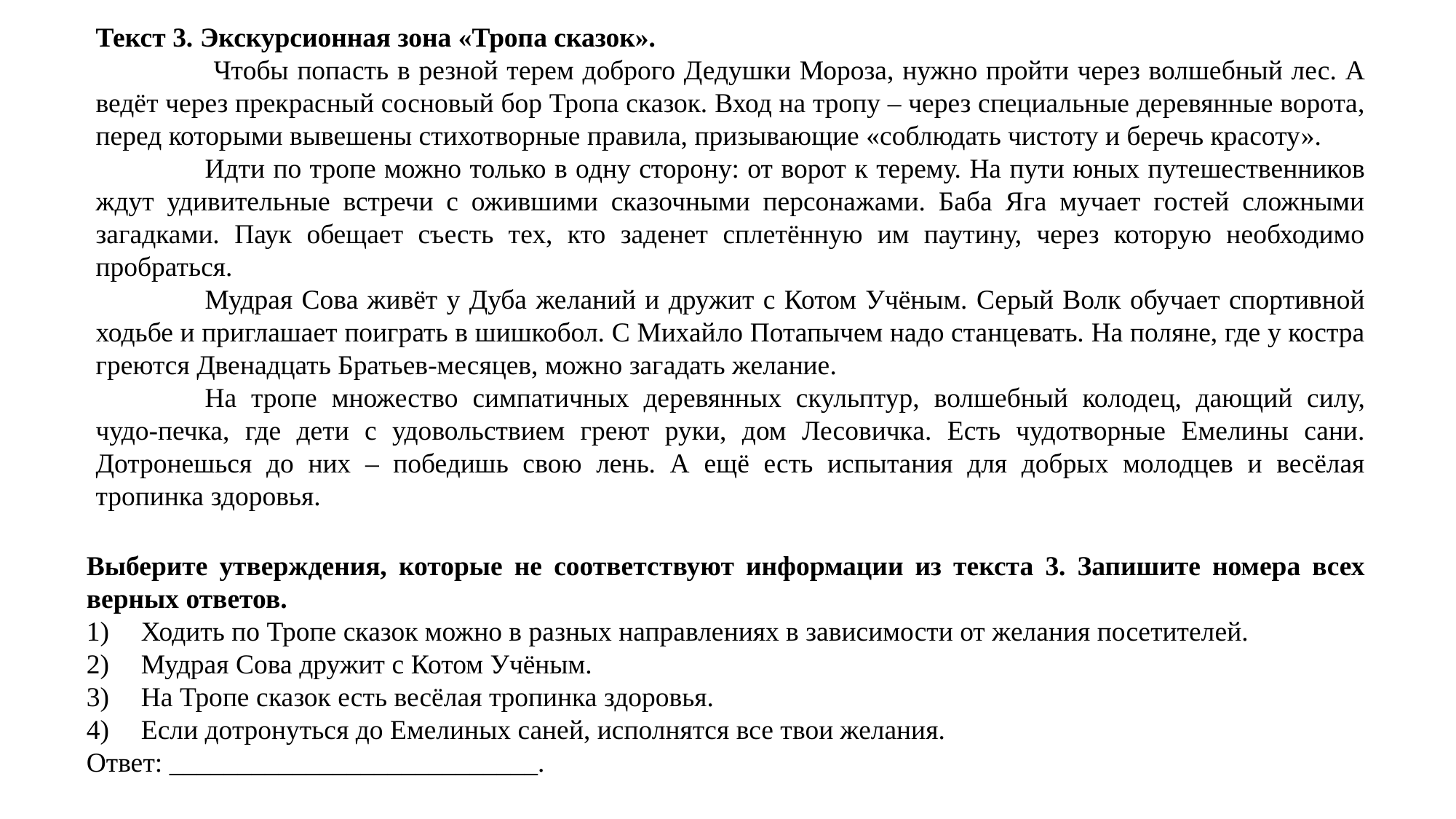

Текст 3. Экскурсионная зона «Тропа сказок».
	 Чтобы попасть в резной терем доброго Дедушки Мороза, нужно пройти через волшебный лес. А ведёт через прекрасный сосновый бор Тропа сказок. Вход на тропу – через специальные деревянные ворота, перед которыми вывешены стихотворные правила, призывающие «соблюдать чистоту и беречь красоту».
	Идти по тропе можно только в одну сторону: от ворот к терему. На пути юных путешественников ждут удивительные встречи с ожившими сказочными персонажами. Баба Яга мучает гостей сложными загадками. Паук обещает съесть тех, кто заденет сплетённую им паутину, через которую необходимо пробраться.
	Мудрая Сова живёт у Дуба желаний и дружит с Котом Учёным. Серый Волк обучает спортивной ходьбе и приглашает поиграть в шишкобол. С Михайло Потапычем надо станцевать. На поляне, где у костра греются Двенадцать Братьев-месяцев, можно загадать желание.
	На тропе множество симпатичных деревянных скульптур, волшебный колодец, дающий силу, чудо-печка, где дети с удовольствием греют руки, дом Лесовичка. Есть чудотворные Емелины сани. Дотронешься до них – победишь свою лень. А ещё есть испытания для добрых молодцев и весёлая тропинка здоровья.
Выберите утверждения, которые не соответствуют информации из текста 3. Запишите номера всех верных ответов.
Ходить по Тропе сказок можно в разных направлениях в зависимости от желания посетителей.
Мудрая Сова дружит с Котом Учёным.
На Тропе сказок есть весёлая тропинка здоровья.
Если дотронуться до Емелиных саней, исполнятся все твои желания.
Ответ: ___________________________.